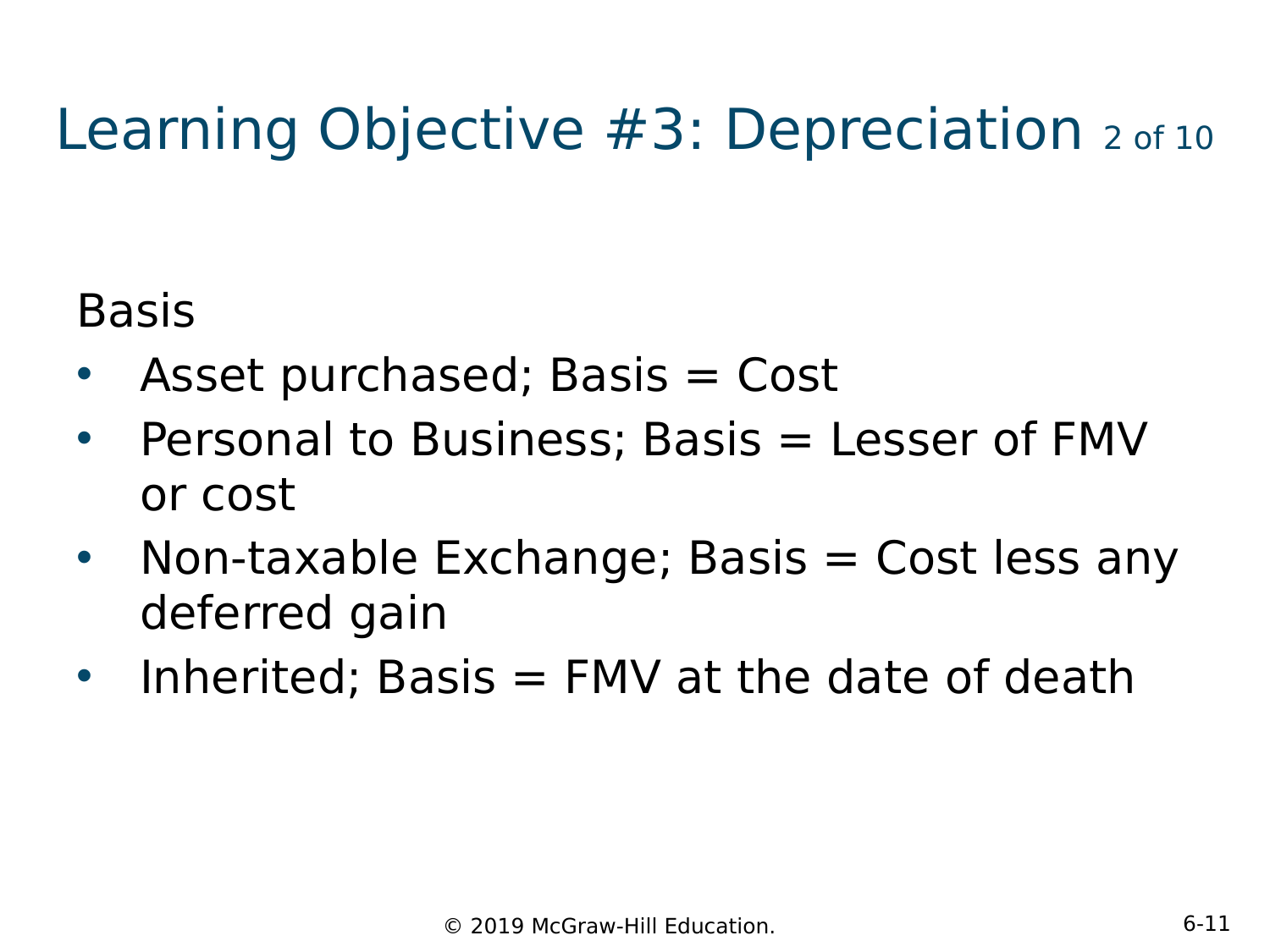

# Learning Objective #3: Depreciation 2 of 10
Basis
Asset purchased; Basis = Cost
Personal to Business; Basis = Lesser of FMV or cost
Non-taxable Exchange; Basis = Cost less any deferred gain
Inherited; Basis = FMV at the date of death